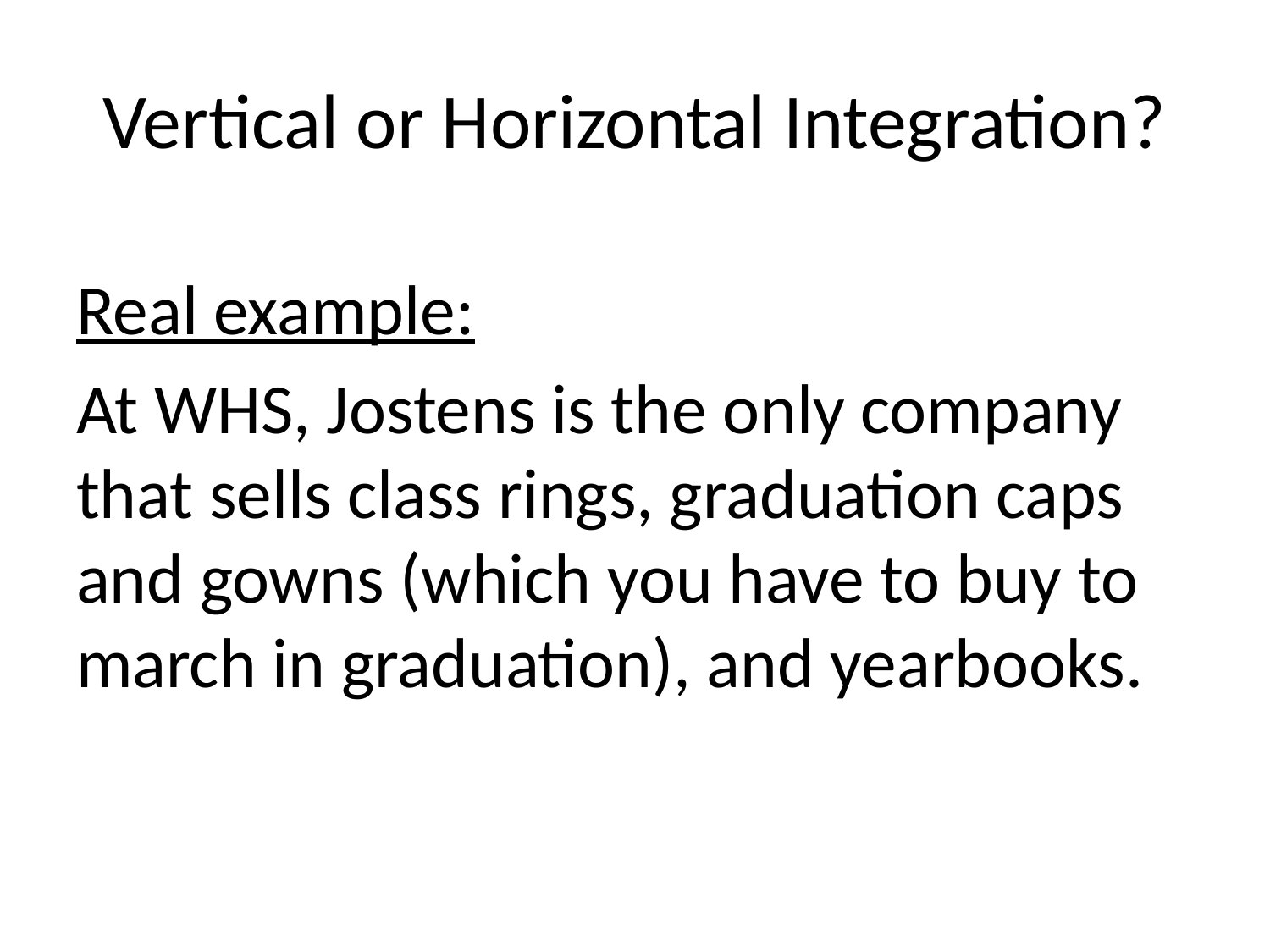

# Vertical or Horizontal Integration?
Real example:
At WHS, Jostens is the only company that sells class rings, graduation caps and gowns (which you have to buy to march in graduation), and yearbooks.